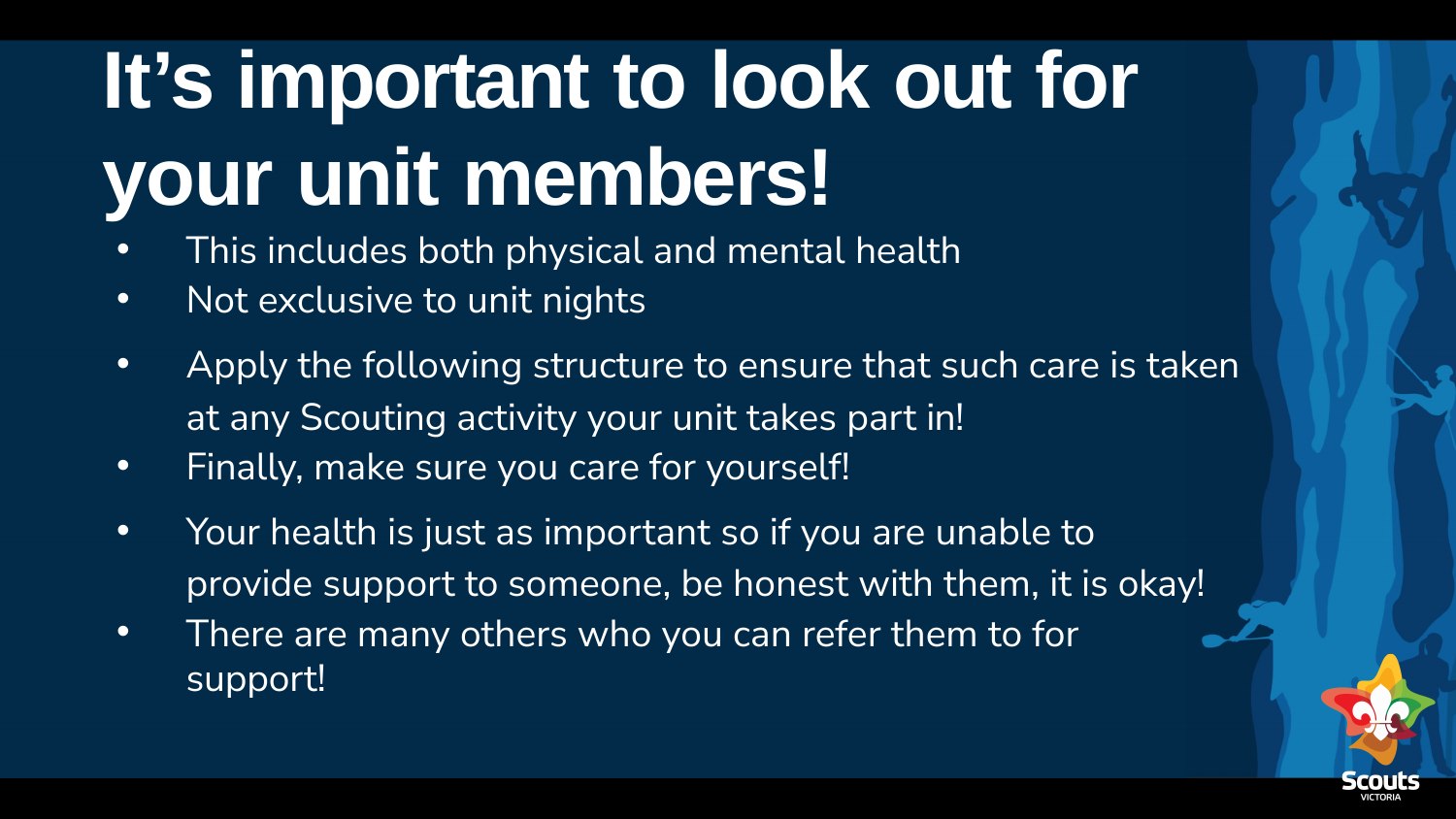

# It’s important to look out for your unit members!
This includes both physical and mental health
Not exclusive to unit nights
Apply the following structure to ensure that such care is taken at any Scouting activity your unit takes part in!
Finally, make sure you care for yourself!
Your health is just as important so if you are unable to provide support to someone, be honest with them, it is okay!
There are many others who you can refer them to for support!